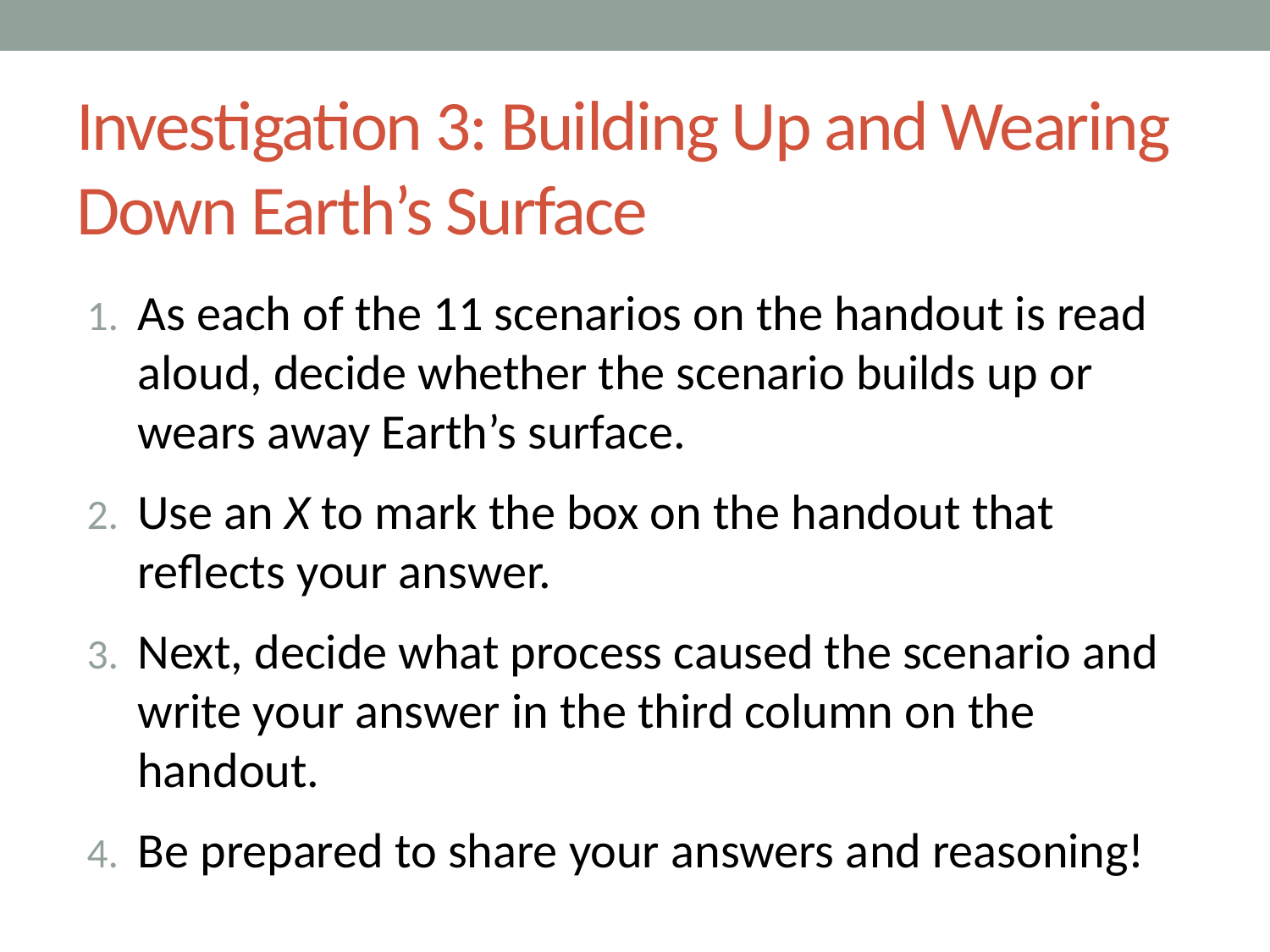

# Investigation 3: Building Up and Wearing Down Earth’s Surface
As each of the 11 scenarios on the handout is read aloud, decide whether the scenario builds up or wears away Earth’s surface.
Use an X to mark the box on the handout that reflects your answer.
Next, decide what process caused the scenario and write your answer in the third column on the handout.
Be prepared to share your answers and reasoning!